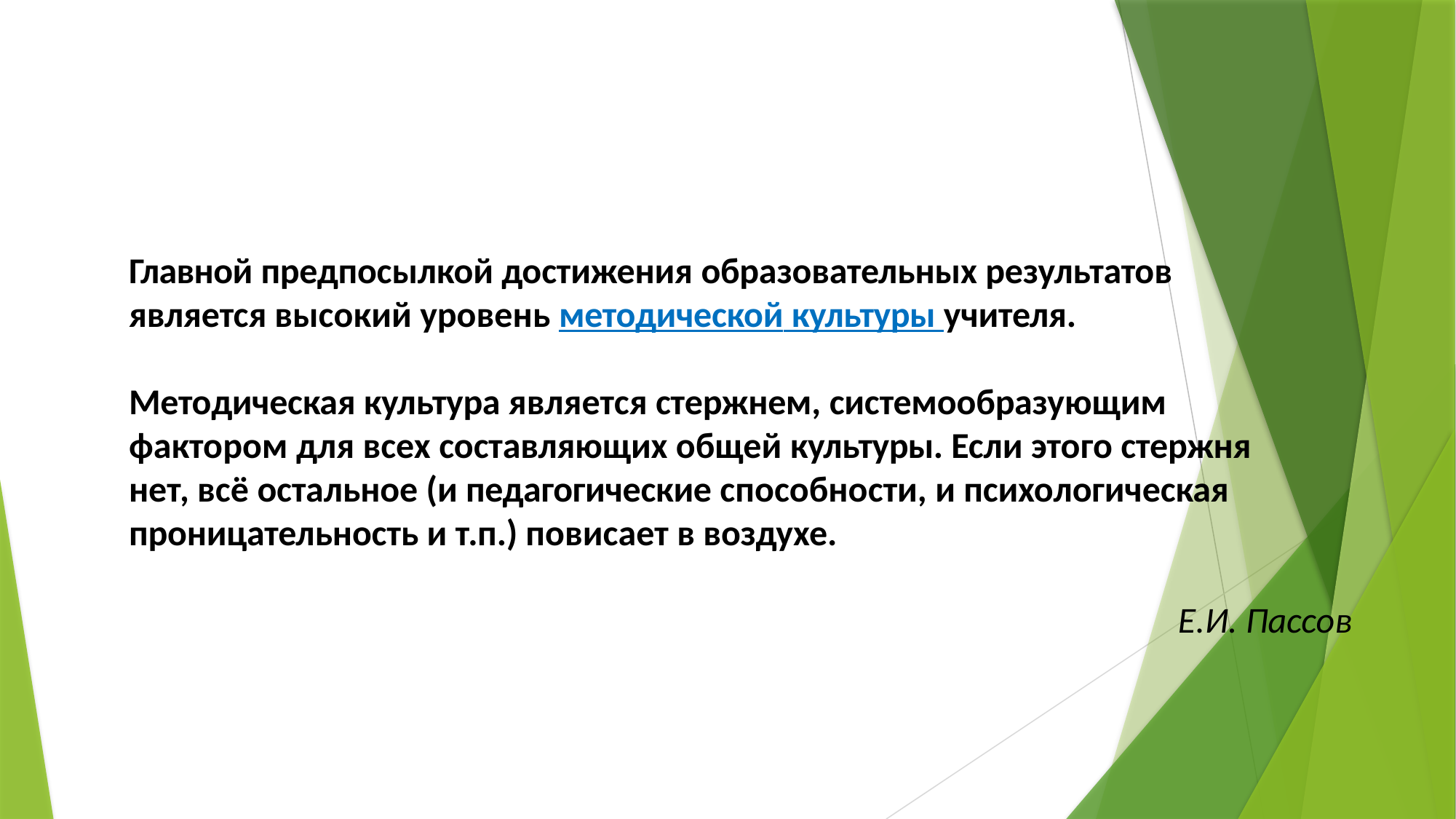

Главной предпосылкой достижения образовательных результатов является высокий уровень методической культуры учителя.
Методическая культура является стержнем, системообразующим
фактором для всех составляющих общей культуры. Если этого стержня нет, всё остальное (и педагогические способности, и психологическая проницательность и т.п.) повисает в воздухе.
Е.И. Пассов